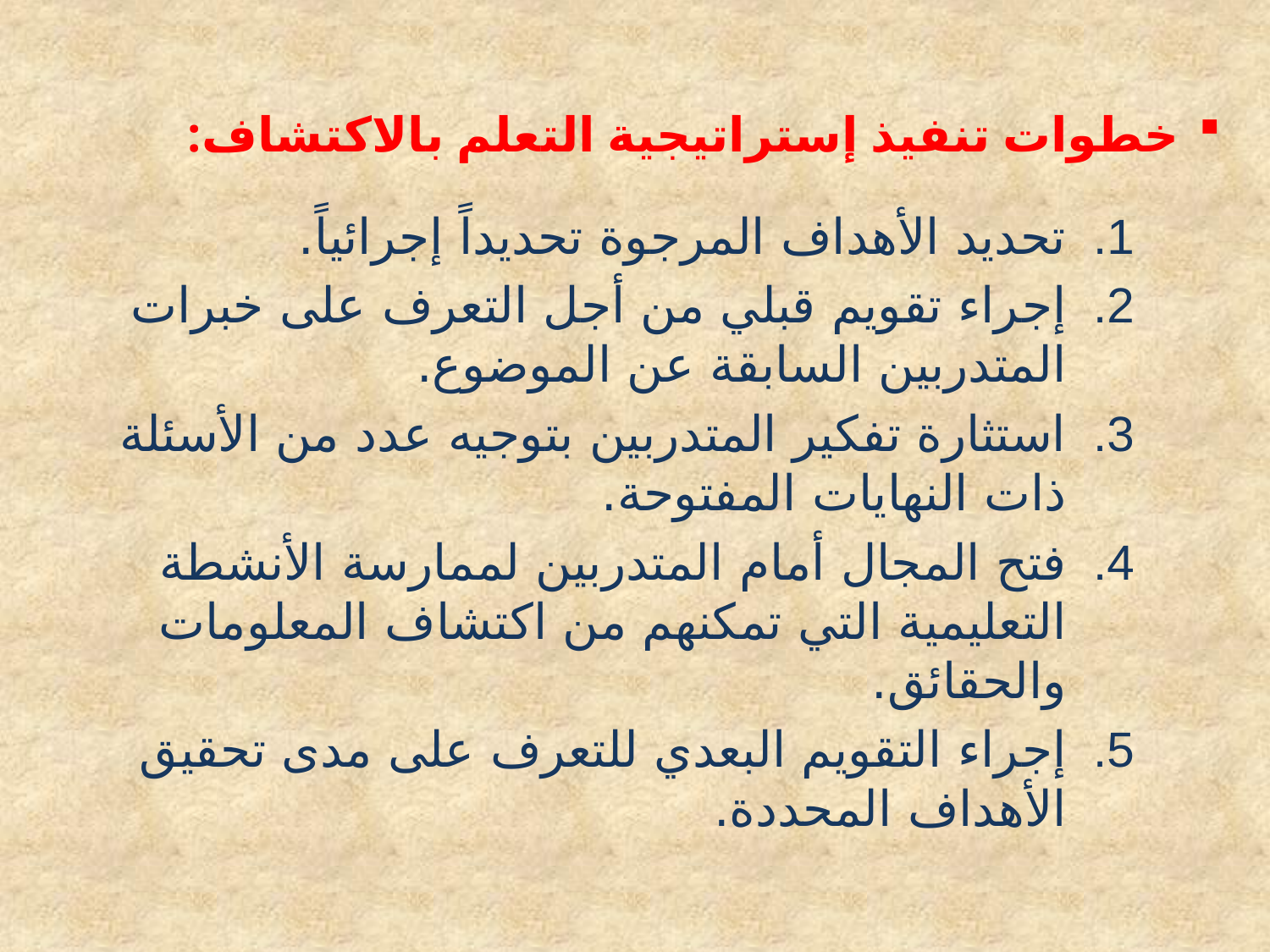

# خطوات تنفيذ إستراتيجية التعلم بالاكتشاف:
تحديد الأهداف المرجوة تحديداً إجرائياً.
إجراء تقويم قبلي من أجل التعرف على خبرات المتدربين السابقة عن الموضوع.
استثارة تفكير المتدربين بتوجيه عدد من الأسئلة ذات النهايات المفتوحة.
فتح المجال أمام المتدربين لممارسة الأنشطة التعليمية التي تمكنهم من اكتشاف المعلومات والحقائق.
إجراء التقويم البعدي للتعرف على مدى تحقيق الأهداف المحددة.